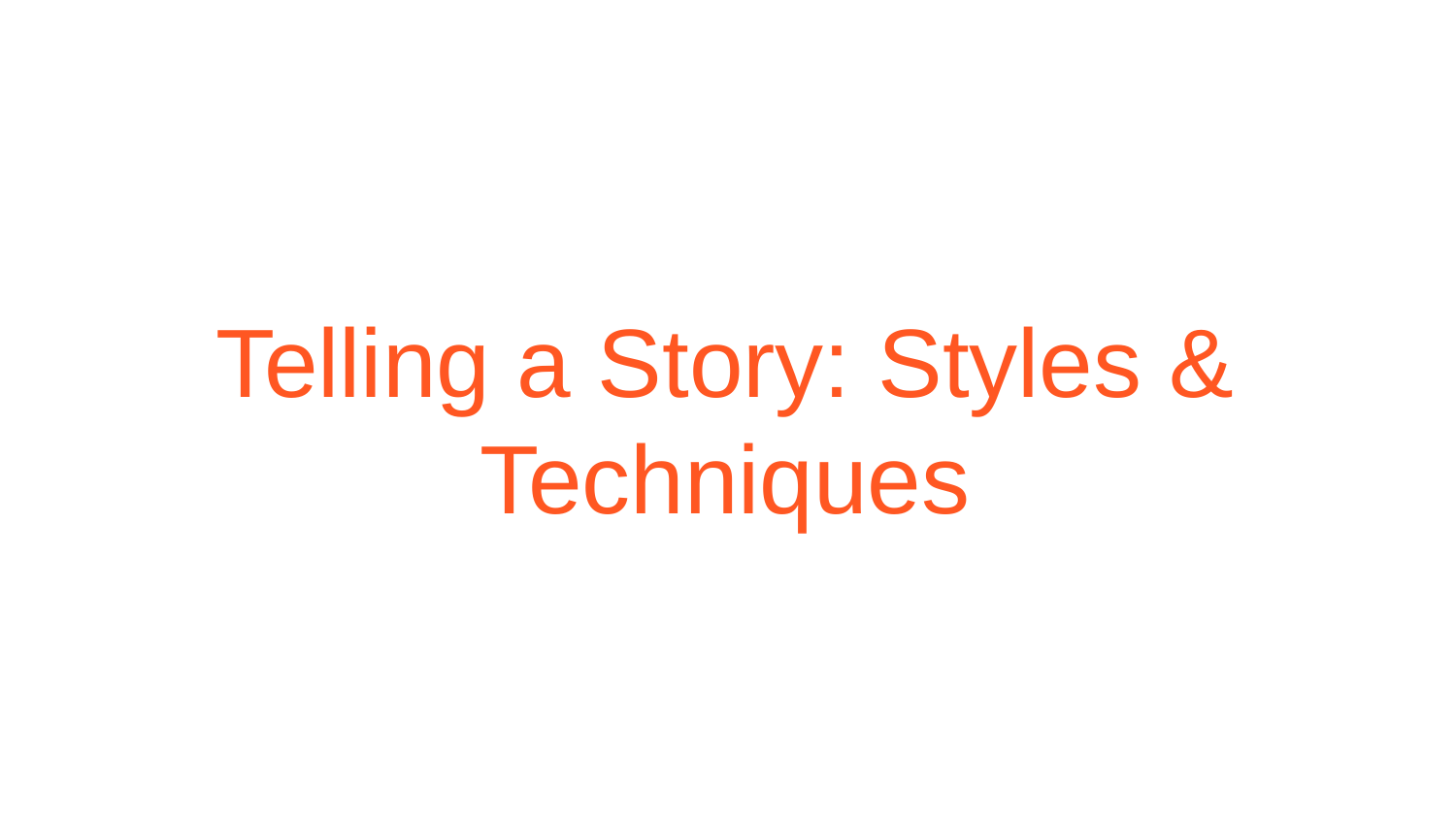

# Telling a Story: Styles & Techniques